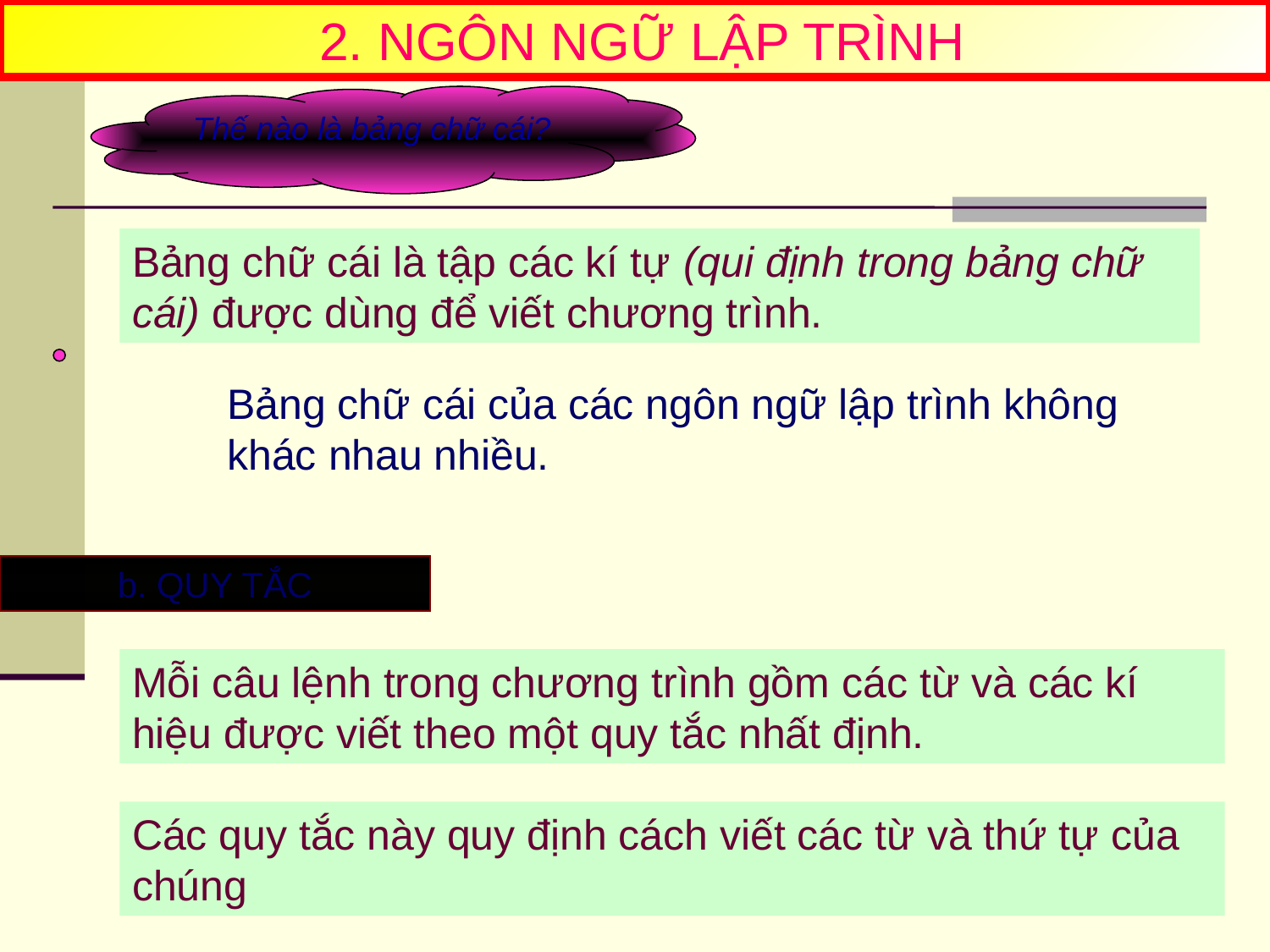

2. NGÔN NGỮ LẬP TRÌNH
Thế nào là bảng chữ cái?
Bảng chữ cái là tập các kí tự (qui định trong bảng chữ cái) được dùng để viết chương trình.
Bảng chữ cái của các ngôn ngữ lập trình không khác nhau nhiều.
b. QUY TẮC
Mỗi câu lệnh trong chương trình gồm các từ và các kí hiệu được viết theo một quy tắc nhất định.
Các quy tắc này quy định cách viết các từ và thứ tự của chúng